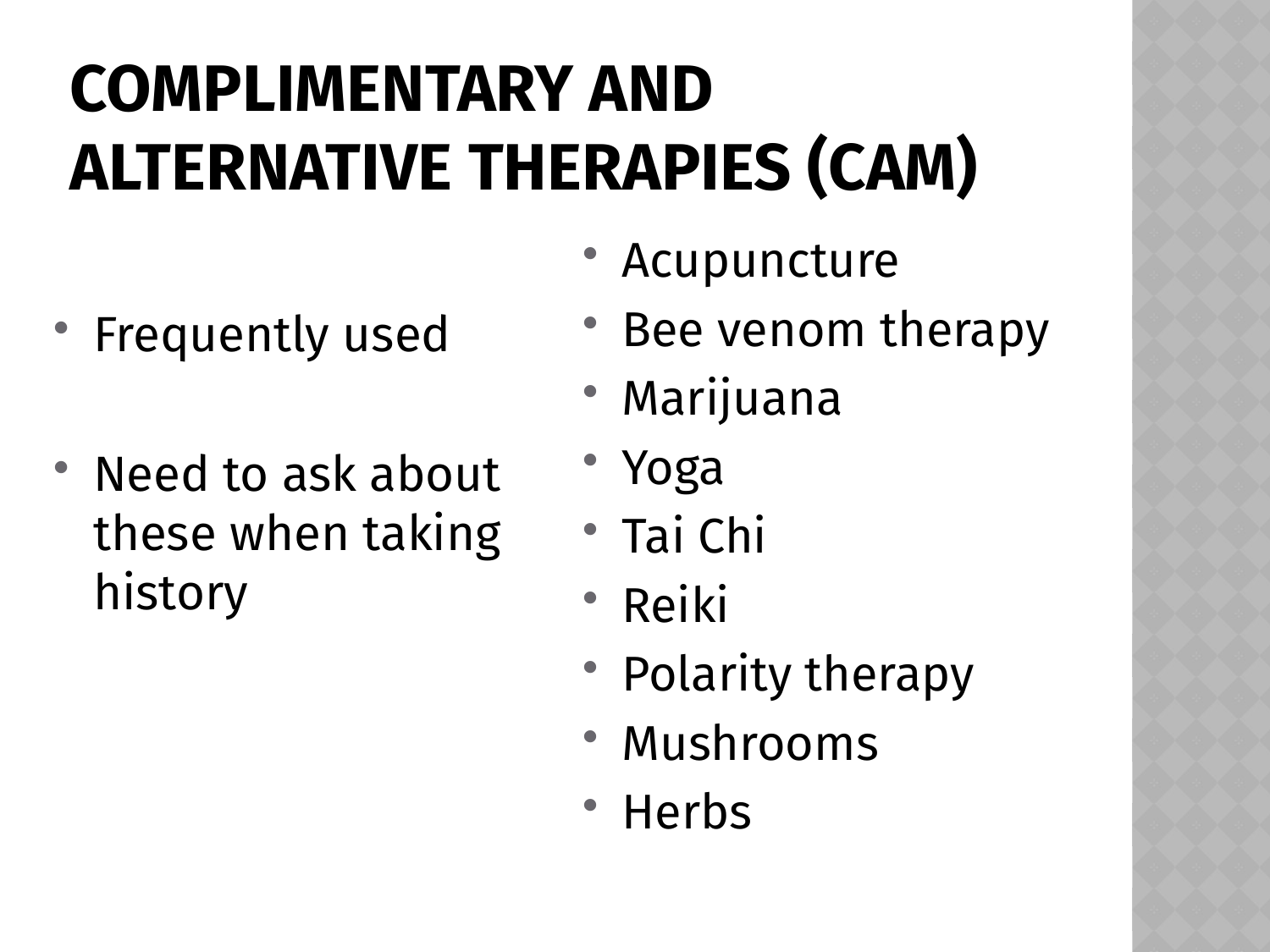

# Complimentary and Alternative Therapies (CAM)
Acupuncture
Bee venom therapy
Marijuana
Yoga
Tai Chi
Reiki
Polarity therapy
Mushrooms
Herbs

Frequently used

Need to ask about these when taking history